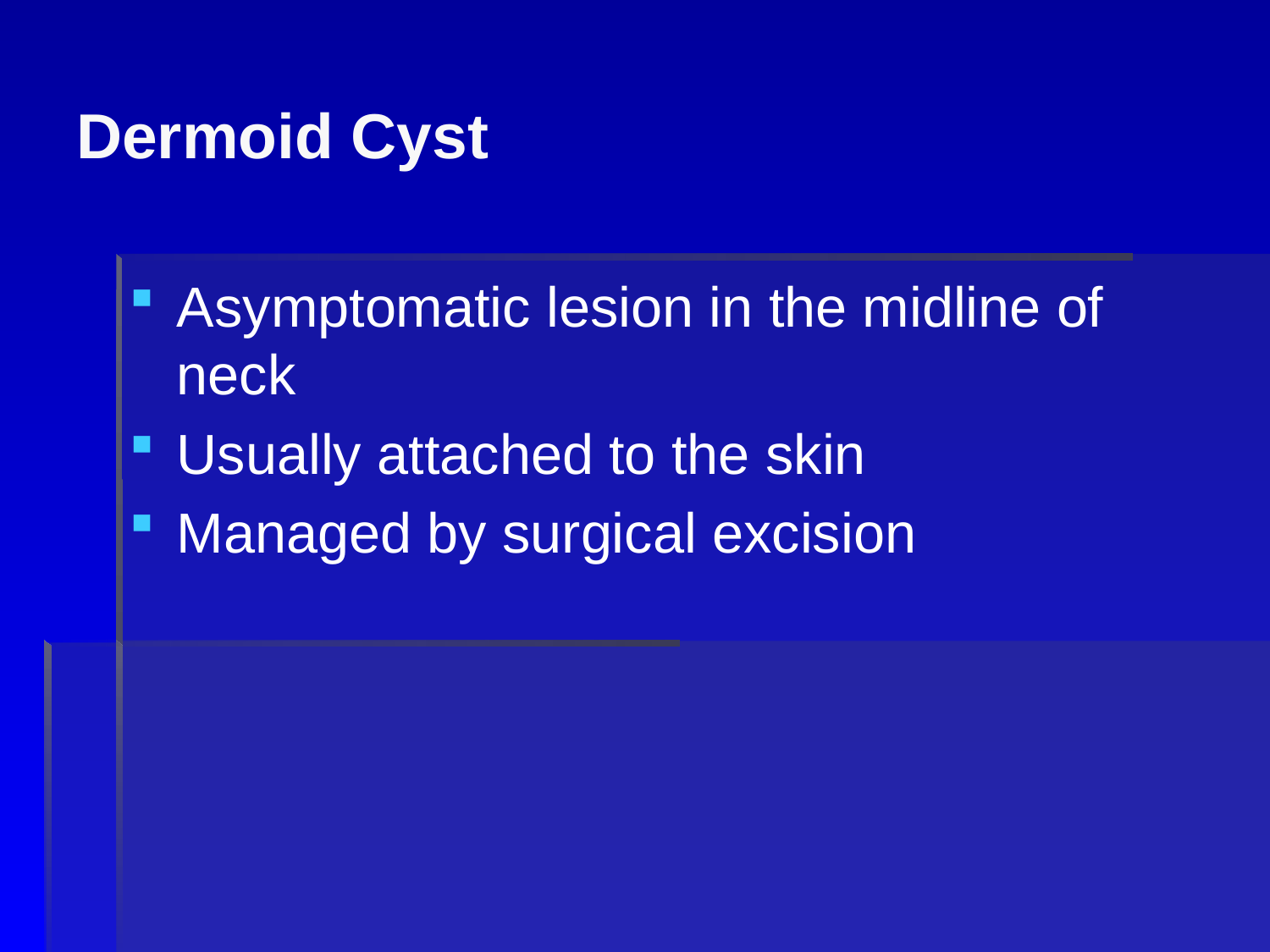

# Dermoid Cyst
Asymptomatic lesion in the midline of neck
Usually attached to the skin
Managed by surgical excision